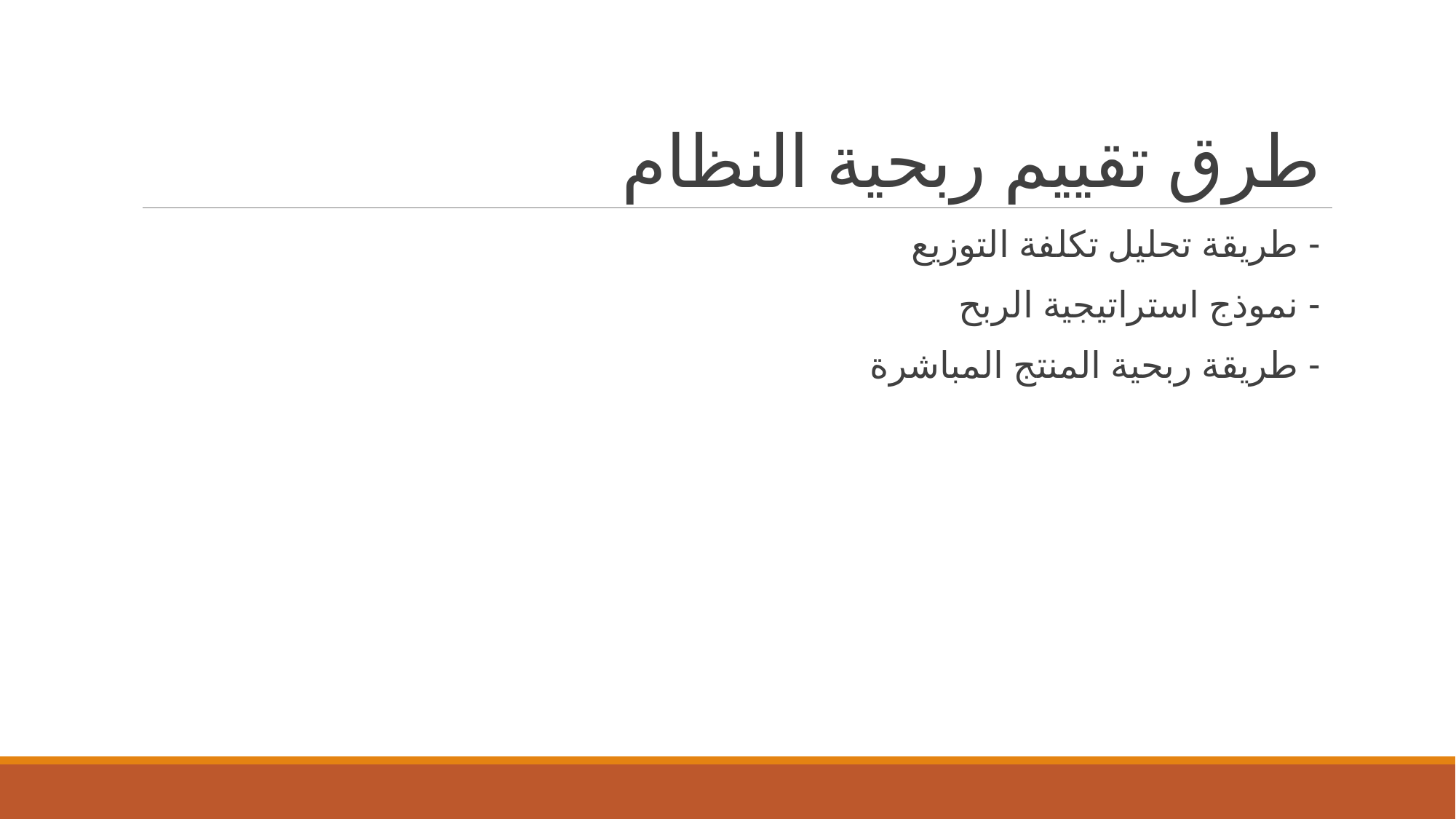

# طرق تقييم ربحية النظام
- طريقة تحليل تكلفة التوزيع
- نموذج استراتيجية الربح
- طريقة ربحية المنتج المباشرة